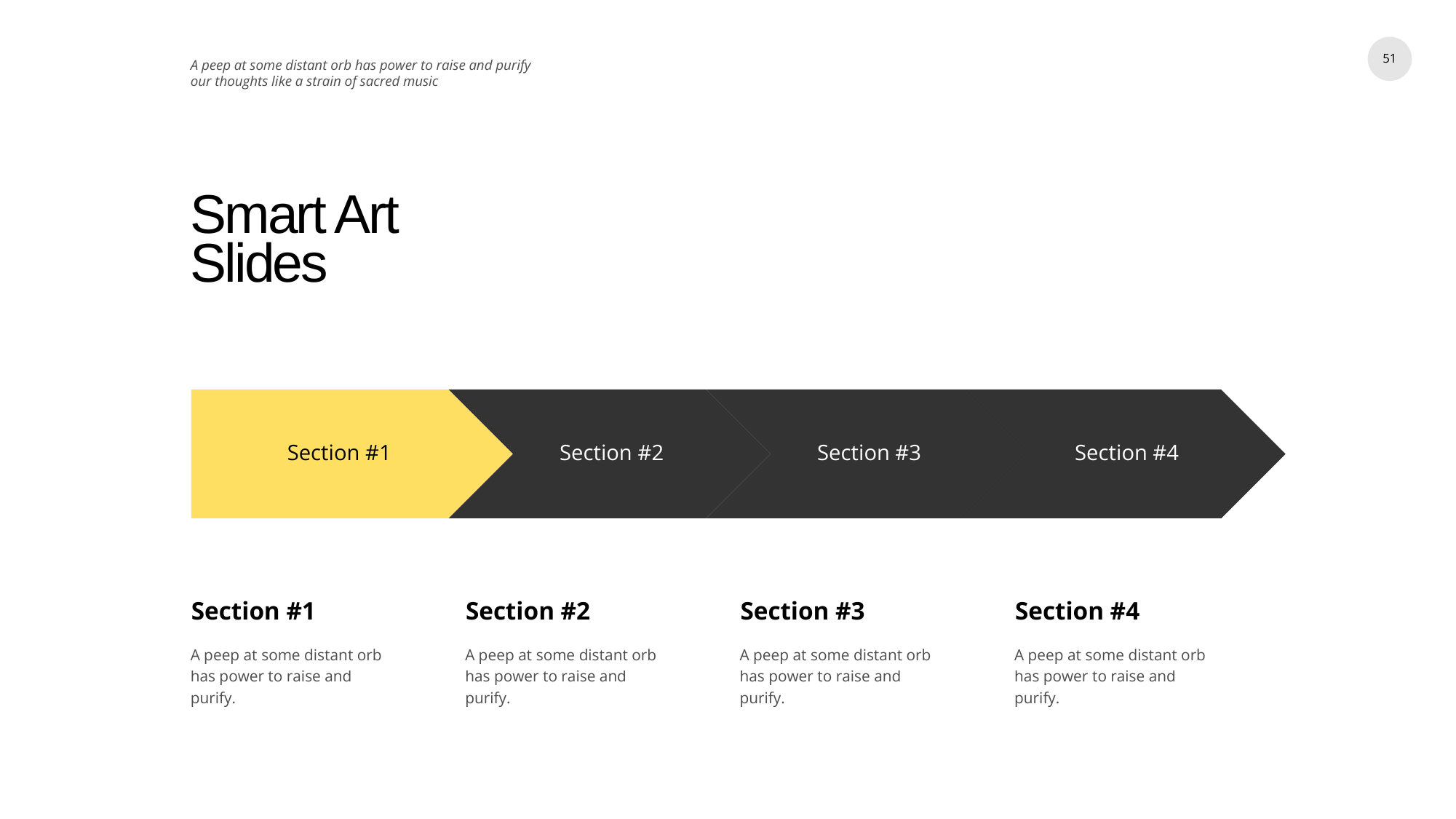

51
A peep at some distant orb has power to raise and purify our thoughts like a strain of sacred music
# Smart Art Slides
Section #1
Section #2
Section #3
Section #4
Section #1
Section #2
Section #3
Section #4
A peep at some distant orb has power to raise and purify.
A peep at some distant orb has power to raise and purify.
A peep at some distant orb has power to raise and purify.
A peep at some distant orb has power to raise and purify.